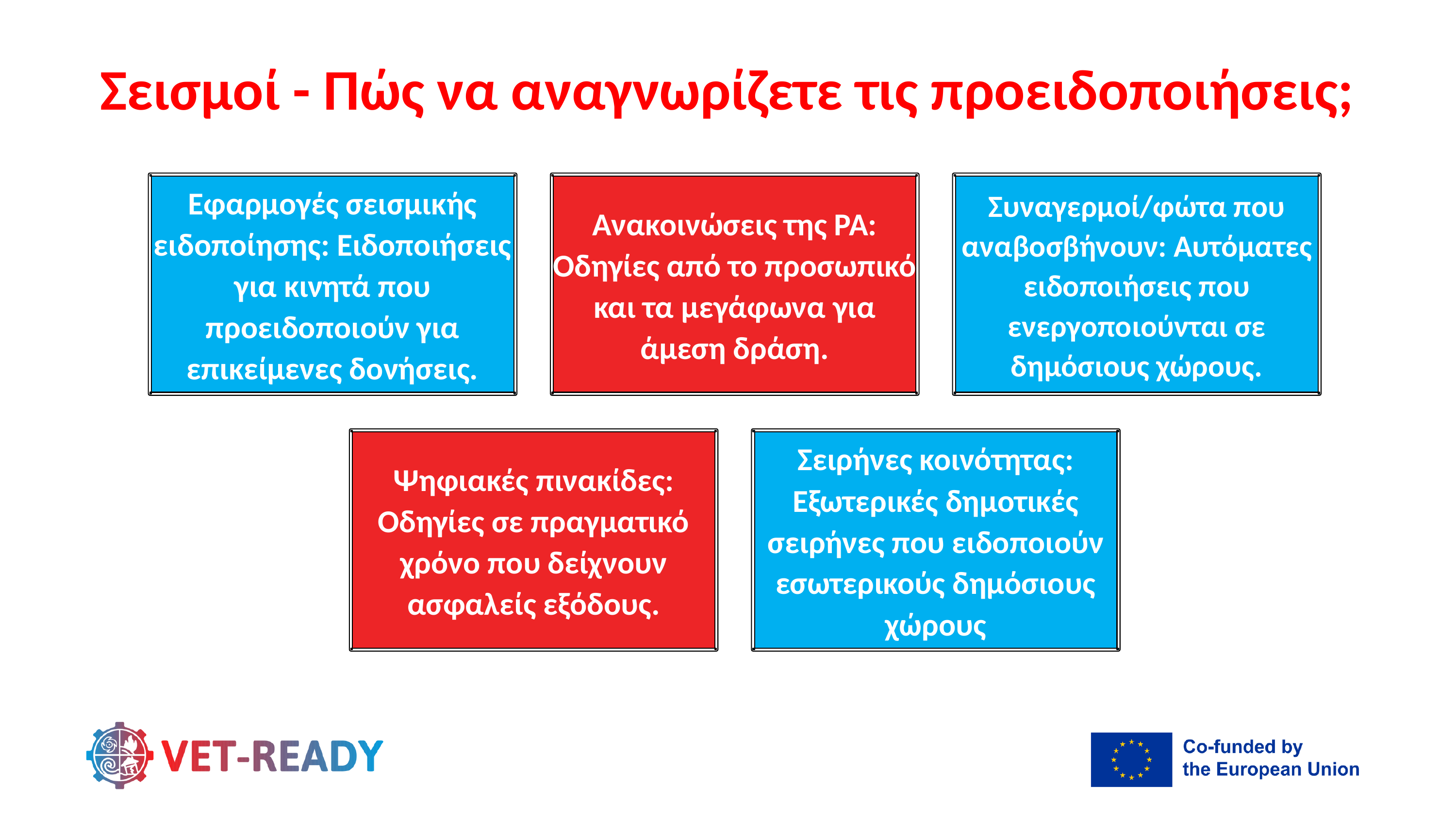

Σεισμοί - Πώς να αναγνωρίζετε τις προειδοποιήσεις;

Εφαρμογές σεισμικής ειδοποίησης: Ειδοποιήσεις για κινητά που προειδοποιούν για επικείμενες δονήσεις.

Ανακοινώσεις της PA: Οδηγίες από το προσωπικό και τα μεγάφωνα για άμεση δράση.

Συναγερμοί/φώτα που αναβοσβήνουν: Αυτόματες ειδοποιήσεις που ενεργοποιούνται σε δημόσιους χώρους.

Ψηφιακές πινακίδες: Οδηγίες σε πραγματικό χρόνο που δείχνουν ασφαλείς εξόδους.

Σειρήνες κοινότητας: Εξωτερικές δημοτικές σειρήνες που ειδοποιούν εσωτερικούς δημόσιους χώρους